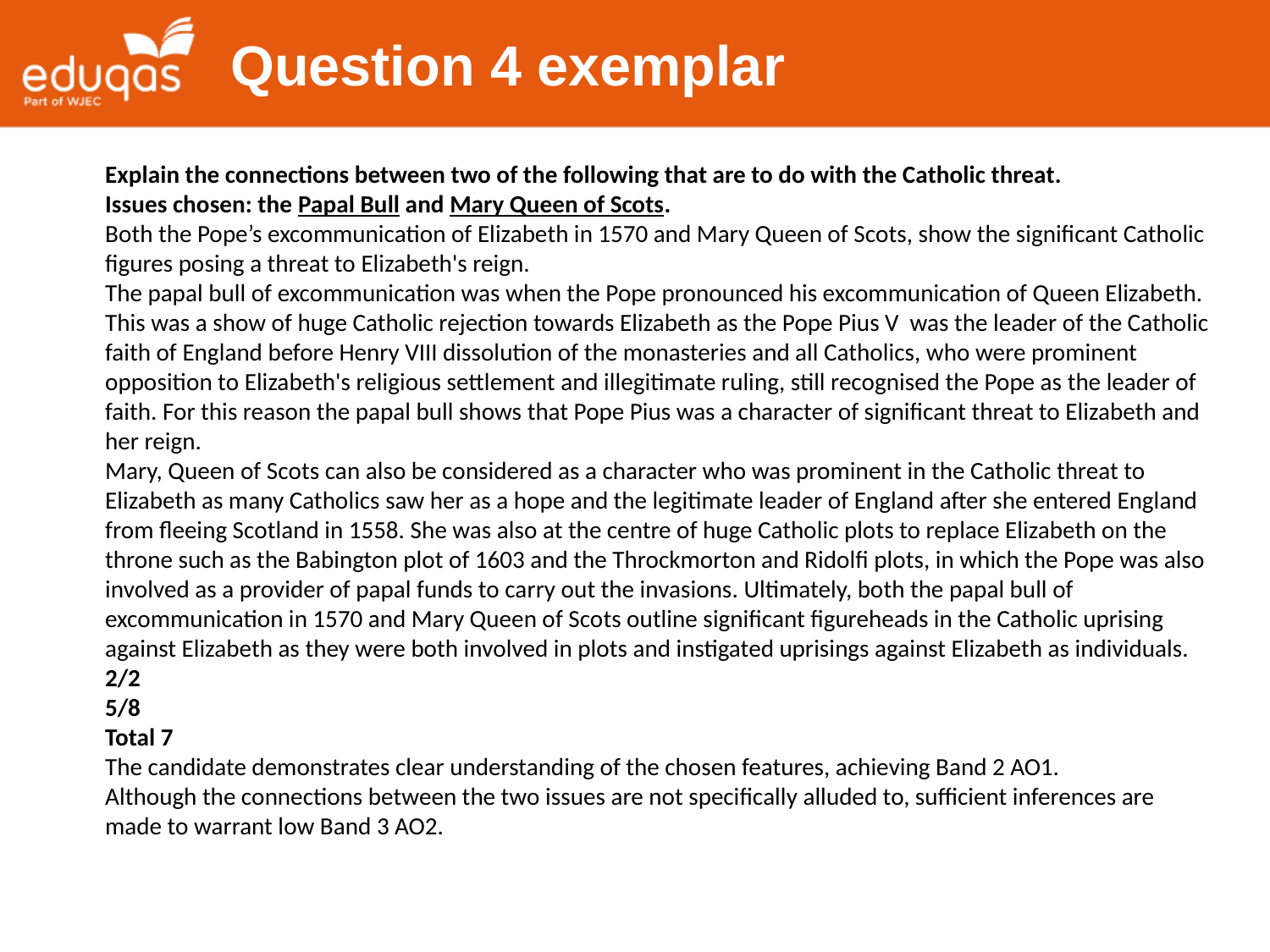

# Question 4 exemplar
Explain the connections between two of the following that are to do with the Catholic threat.
Issues chosen: the Papal Bull and Mary Queen of Scots.
Both the Pope’s excommunication of Elizabeth in 1570 and Mary Queen of Scots, show the significant Catholic figures posing a threat to Elizabeth's reign.
The papal bull of excommunication was when the Pope pronounced his excommunication of Queen Elizabeth. This was a show of huge Catholic rejection towards Elizabeth as the Pope Pius V  was the leader of the Catholic faith of England before Henry VIII dissolution of the monasteries and all Catholics, who were prominent opposition to Elizabeth's religious settlement and illegitimate ruling, still recognised the Pope as the leader of faith. For this reason the papal bull shows that Pope Pius was a character of significant threat to Elizabeth and her reign.
Mary, Queen of Scots can also be considered as a character who was prominent in the Catholic threat to Elizabeth as many Catholics saw her as a hope and the legitimate leader of England after she entered England from fleeing Scotland in 1558. She was also at the centre of huge Catholic plots to replace Elizabeth on the throne such as the Babington plot of 1603 and the Throckmorton and Ridolfi plots, in which the Pope was also involved as a provider of papal funds to carry out the invasions. Ultimately, both the papal bull of excommunication in 1570 and Mary Queen of Scots outline significant figureheads in the Catholic uprising against Elizabeth as they were both involved in plots and instigated uprisings against Elizabeth as individuals.
2/2
5/8
Total 7
The candidate demonstrates clear understanding of the chosen features, achieving Band 2 AO1.
Although the connections between the two issues are not specifically alluded to, sufficient inferences are made to warrant low Band 3 AO2.